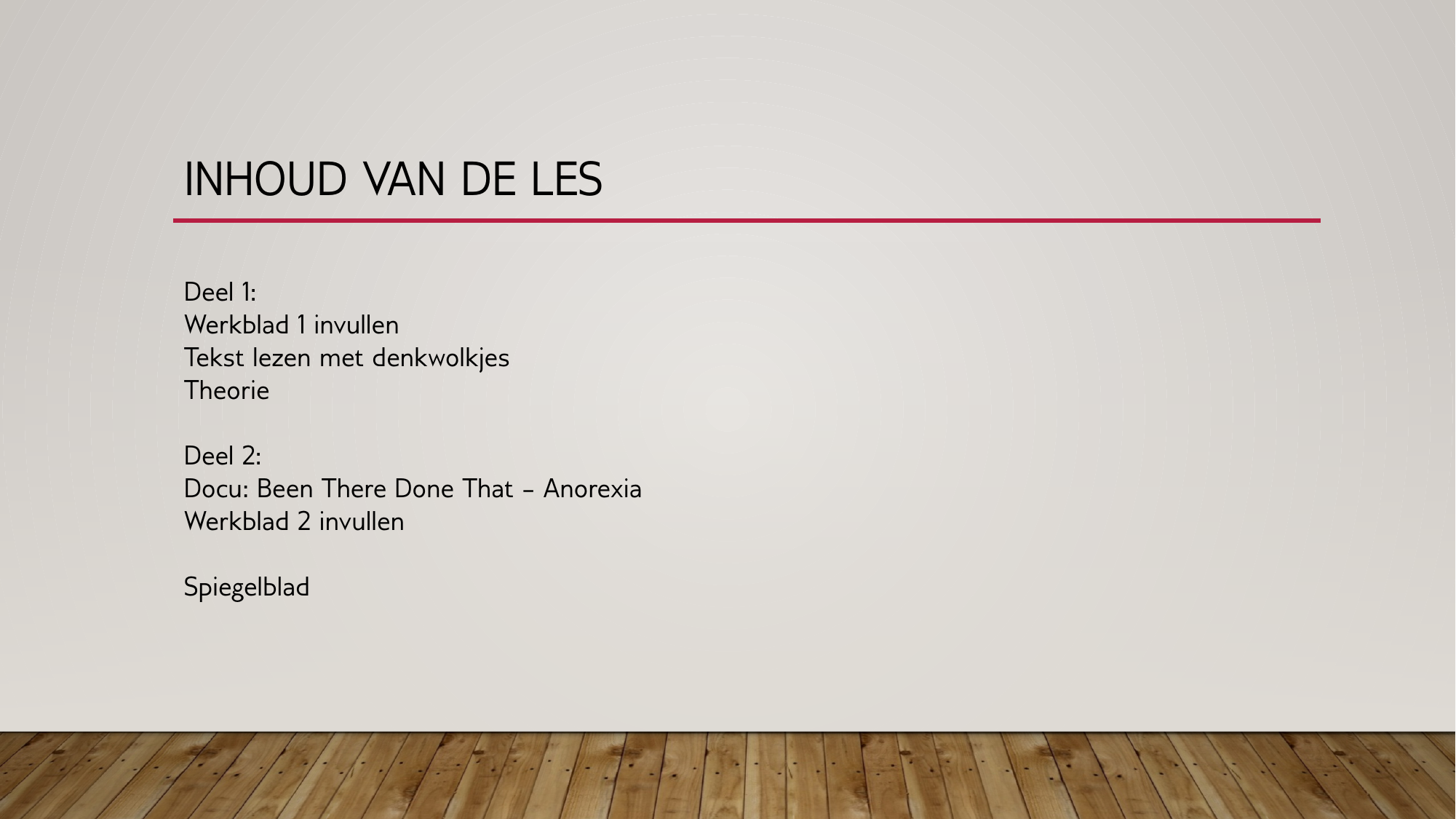

# Inhoud van de les

Deel 1:
Werkblad 1 invullen
Tekst lezen met denkwolkjes
Theorie

Deel 2:
Docu: Been There Done That – Anorexia
Werkblad 2 invullen

Spiegelblad